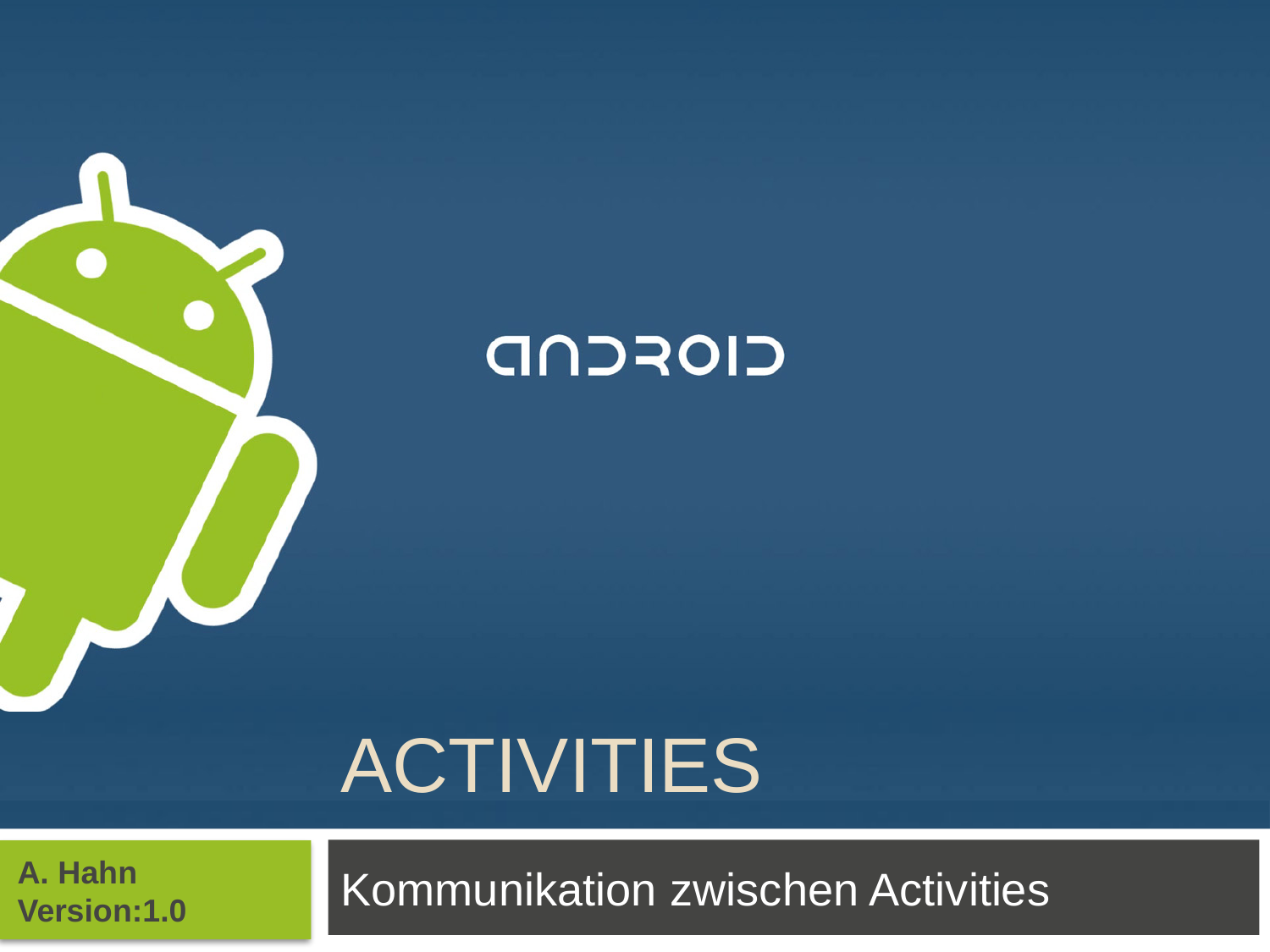

# Activities
Kommunikation zwischen Activities
A. Hahn
Version:1.0